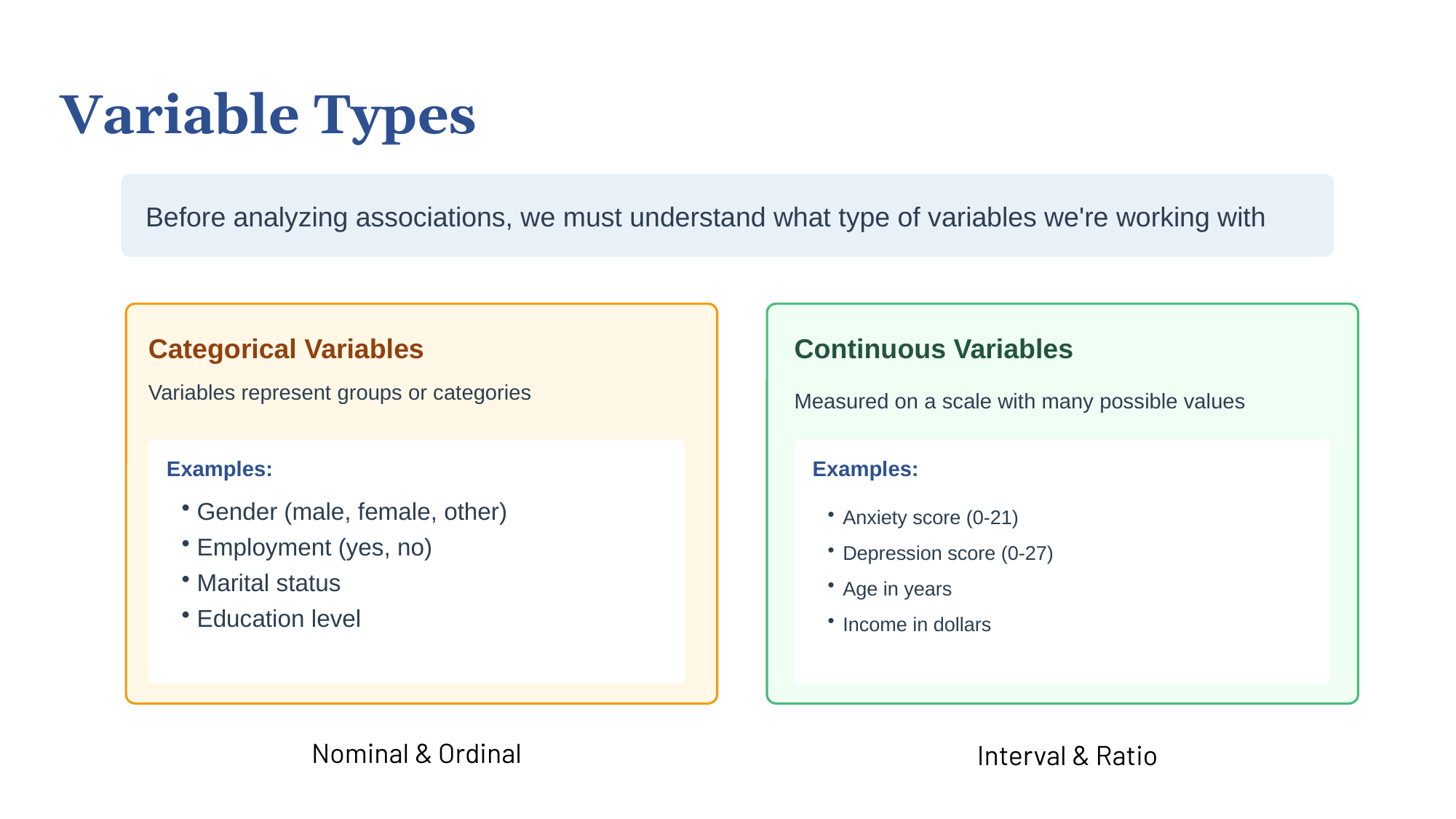

Variable Types

Before analyzing associations, we must understand what type of variables we're working with

Categorical Variables
Variables represent groups or categories

Examples:
Gender (male, female, other)
Employment (yes, no)
Marital status
Education level

Continuous Variables
Measured on a scale with many possible values

Examples:
Anxiety score (0-21)
Depression score (0-27)
Age in years
Income in dollars
Nominal & Ordinal
Interval & Ratio